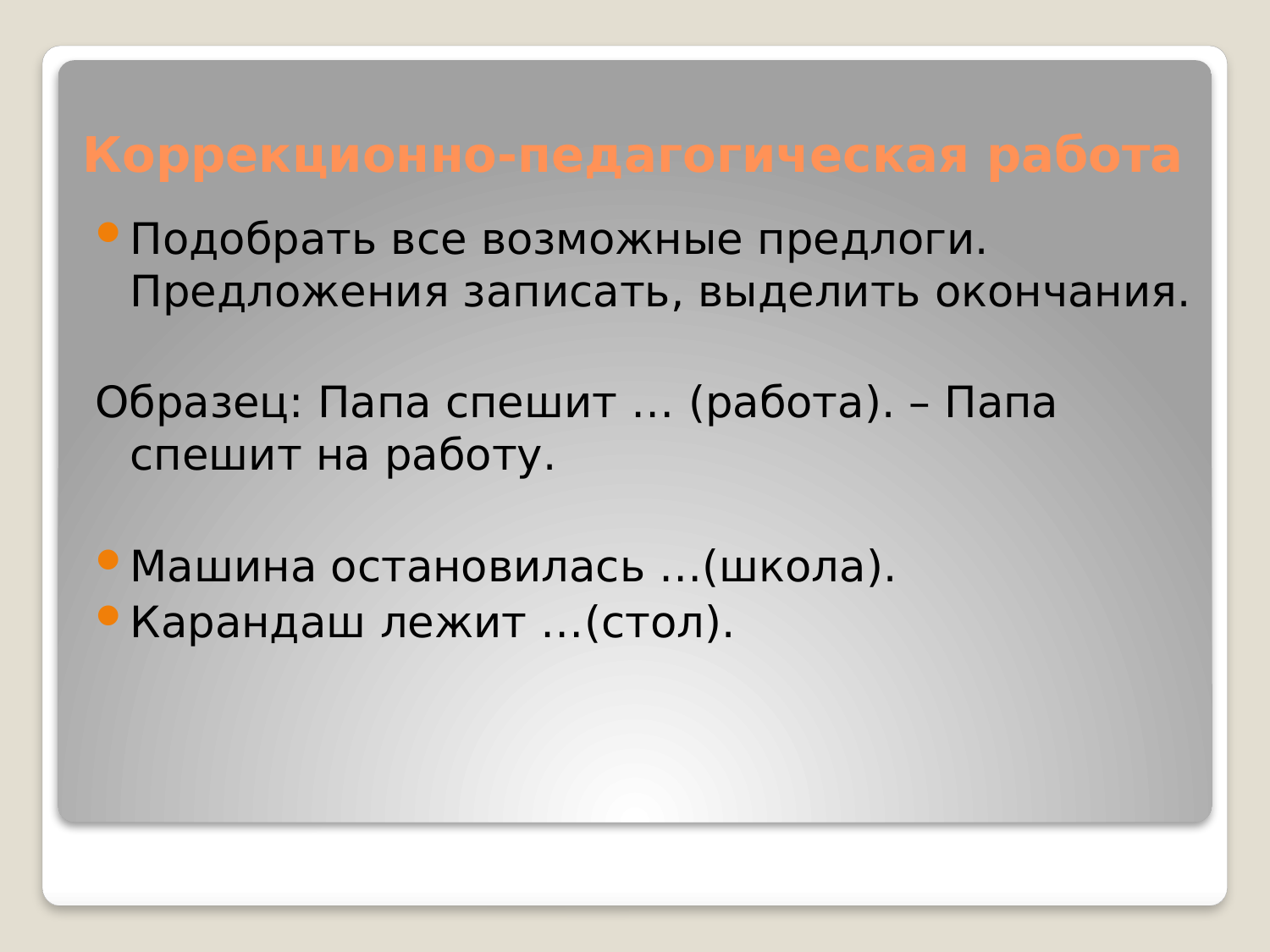

# Коррекционно-педагогическая работа
Подобрать все возможные предлоги. Предложения записать, выделить окончания.

Образец: Папа спешит … (работа). – Папа спешит на работу.

Машина остановилась …(школа).
Карандаш лежит …(стол).